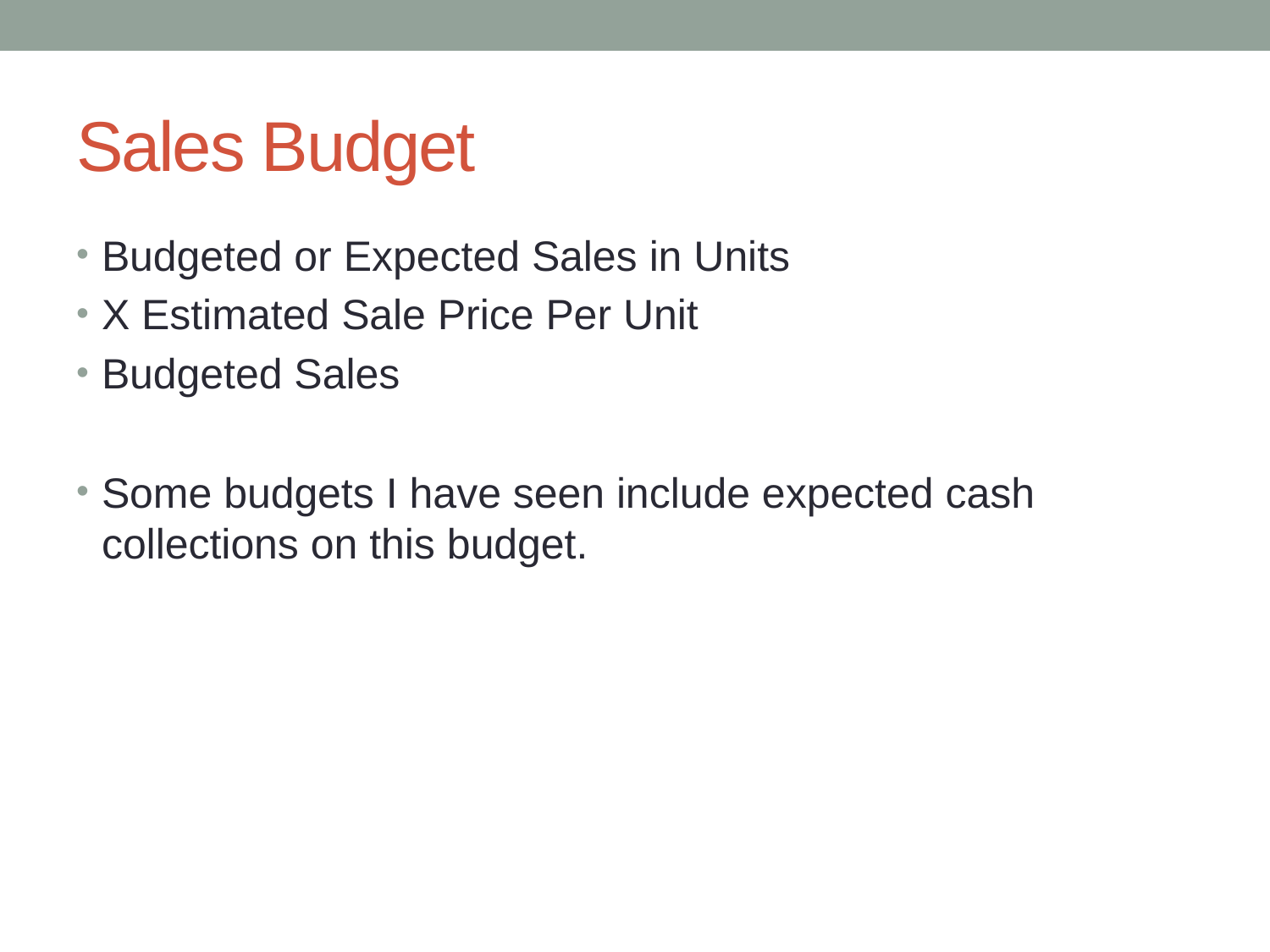

# Sales Budget
Budgeted or Expected Sales in Units
X Estimated Sale Price Per Unit
Budgeted Sales

Some budgets I have seen include expected cash collections on this budget.